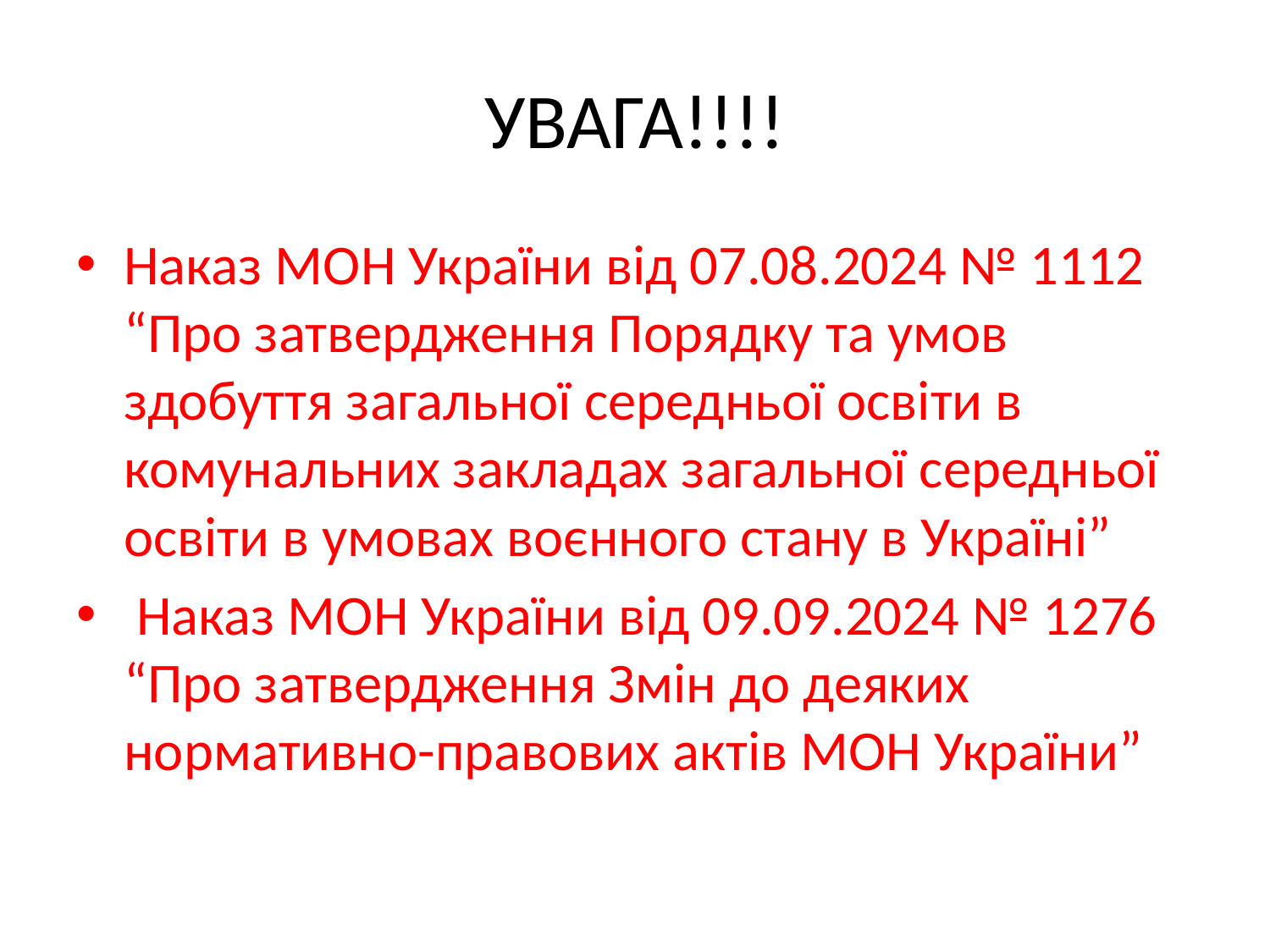

# УВАГА!!!!
Наказ МОН України від 07.08.2024 № 1112 “Про затвердження Порядку та умов здобуття загальної середньої освіти в комунальних закладах загальної середньої освіти в умовах воєнного стану в Україні”
 Наказ МОН України від 09.09.2024 № 1276 “Про затвердження Змін до деяких нормативно-правових актів МОН України”